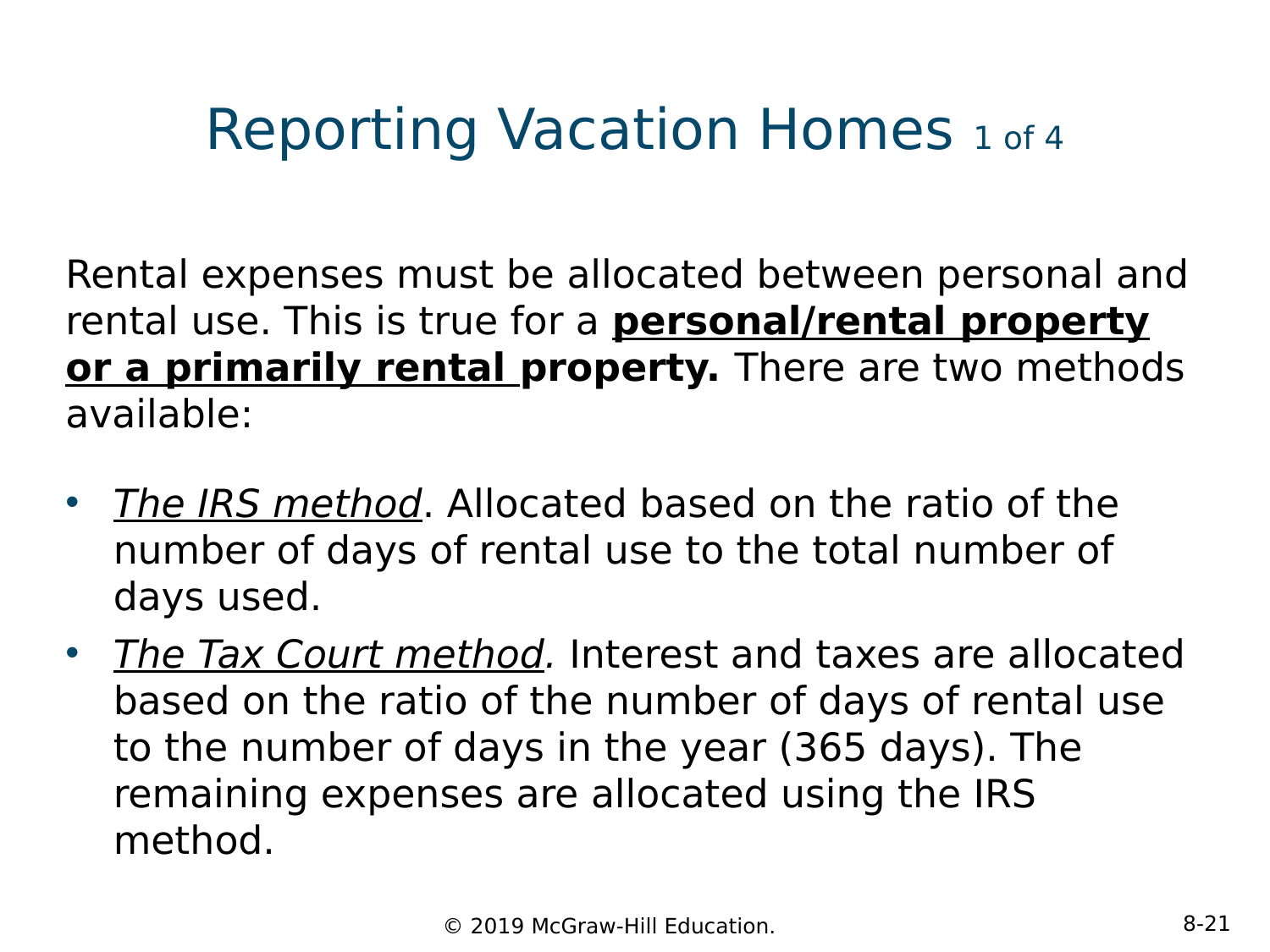

# Reporting Vacation Homes 1 of 4
Rental expenses must be allocated between personal and rental use. This is true for a personal/rental property or a primarily rental property. There are two methods available:
The IRS method. Allocated based on the ratio of the number of days of rental use to the total number of days used.
The Tax Court method. Interest and taxes are allocated based on the ratio of the number of days of rental use to the number of days in the year (365 days). The remaining expenses are allocated using the IRS method.